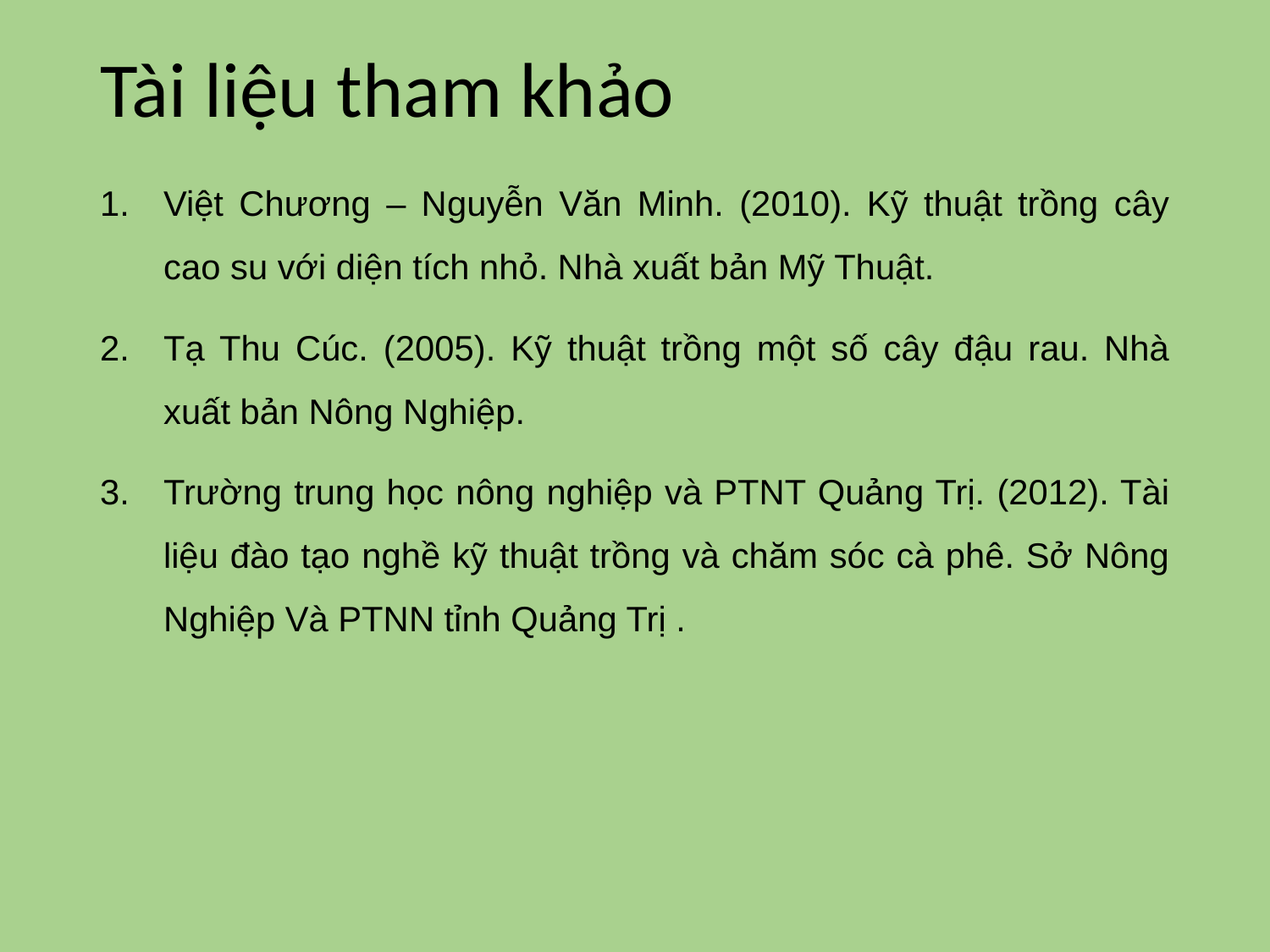

# Tài liệu tham khảo
Việt Chương – Nguyễn Văn Minh. (2010). Kỹ thuật trồng cây cao su với diện tích nhỏ. Nhà xuất bản Mỹ Thuật.
Tạ Thu Cúc. (2005). Kỹ thuật trồng một số cây đậu rau. Nhà xuất bản Nông Nghiệp.
Trường trung học nông nghiệp và PTNT Quảng Trị. (2012). Tài liệu đào tạo nghề kỹ thuật trồng và chăm sóc cà phê. Sở Nông Nghiệp Và PTNN tỉnh Quảng Trị .

36